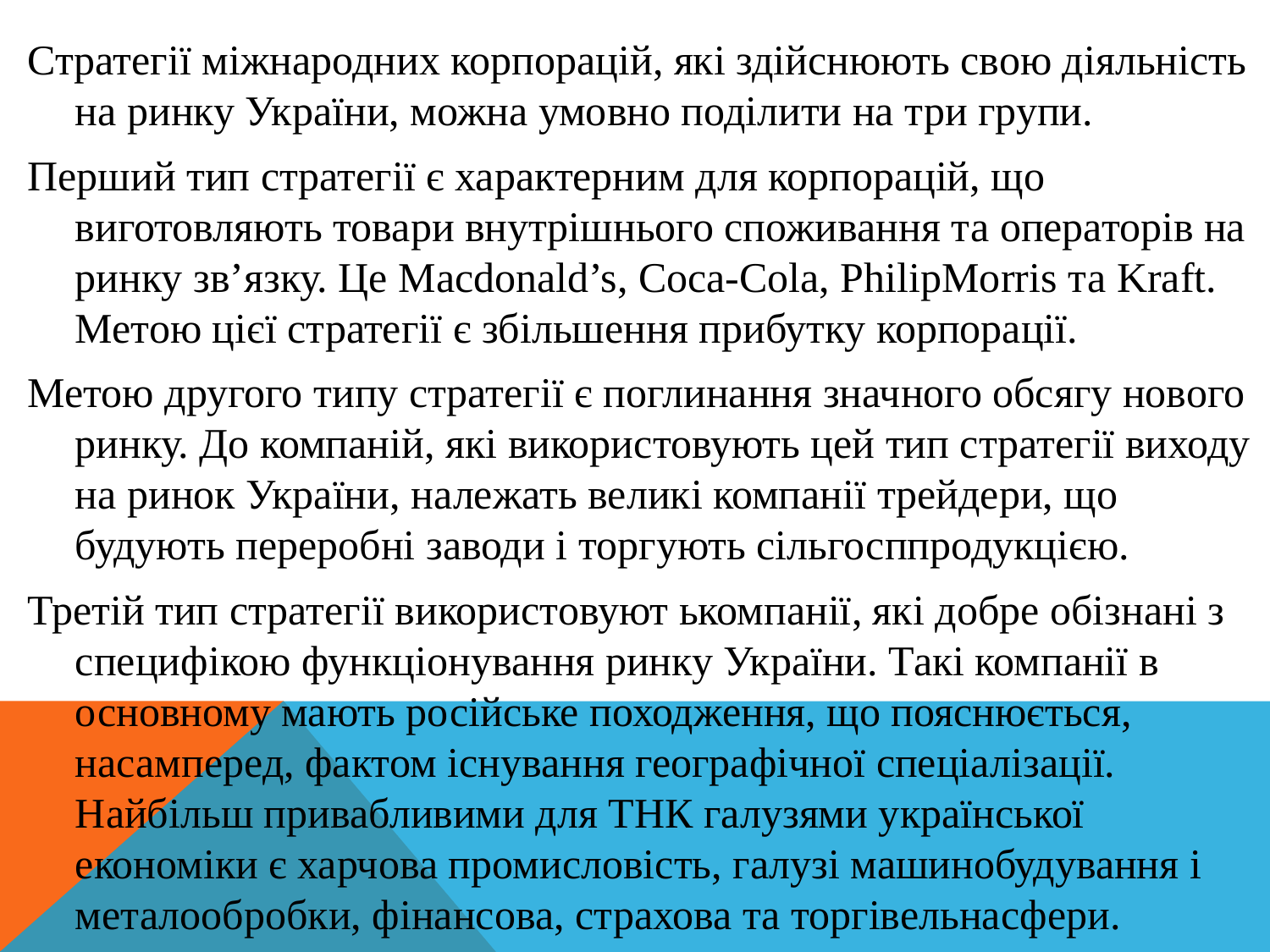

Стратегії міжнародних корпорацій, які здійснюють свою діяльність на ринку України, можна умовно поділити на три групи.
Перший тип стратегії є характерним для корпорацій, що виготовляють товари внутрішнього споживання та операторів на ринку зв’язку. Це Macdonald’s, Coca-Cola, PhilipMorris та Kraft. Метою цієї стратегії є збільшення прибутку корпорації.
Метою другого типу стратегії є поглинання значного обсягу нового ринку. До компаній, які використовують цей тип стратегії виходу на ринок України, належать великі компанії трейдери, що будують переробні заводи і торгують сільгосппродукцією.
Третій тип стратегії використовуют ькомпанії, які добре обізнані з специфікою функціонування ринку України. Такі компанії в основному мають російське походження, що пояснюється, насамперед, фактом існування географічної спеціалізації. Найбільш привабливими для ТНК галузями української економіки є харчова промисловість, галузі машинобудування і металообробки, фінансова, страхова та торгівельнасфери.